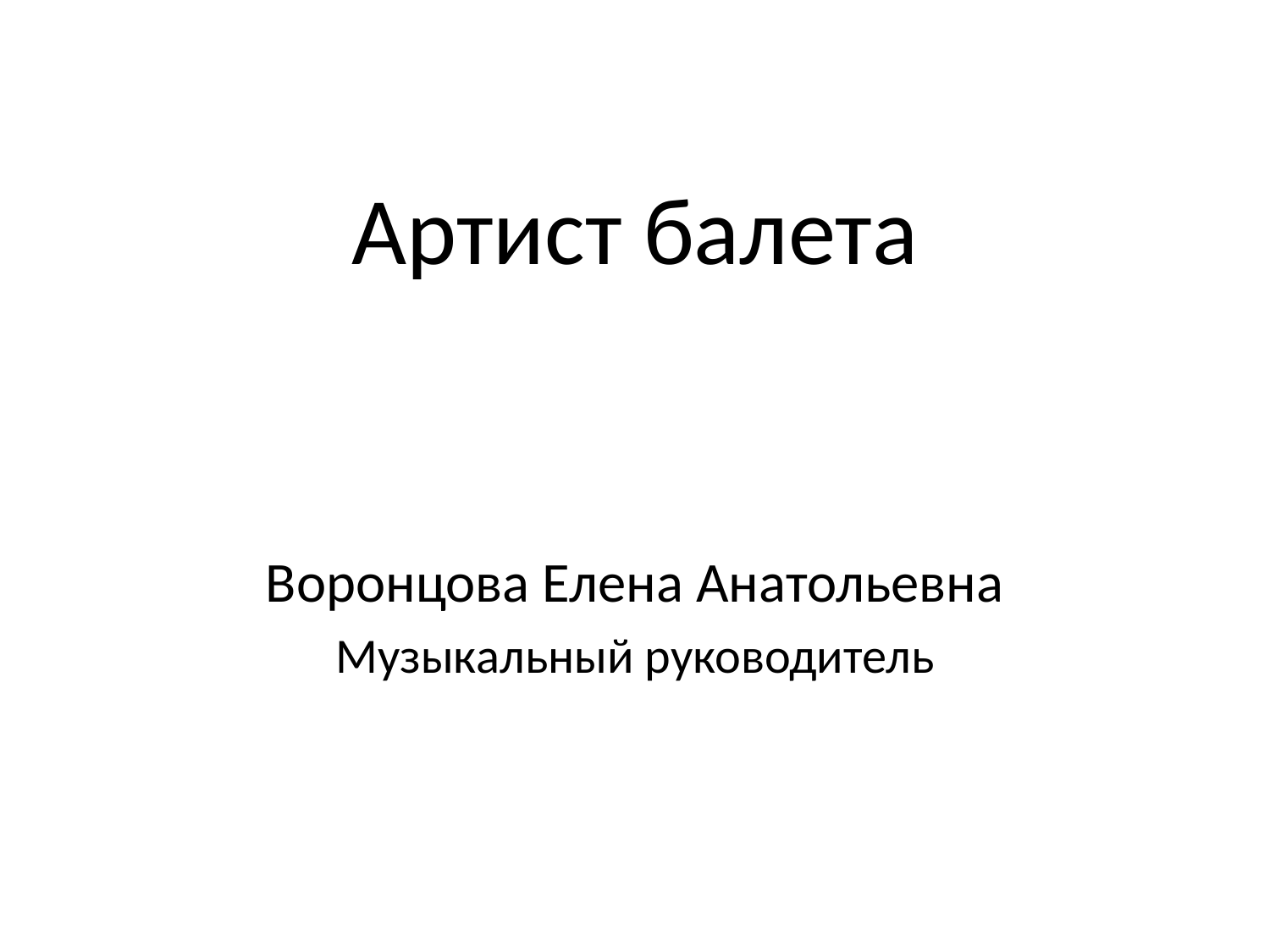

# Артист балета
Воронцова Елена Анатольевна
Музыкальный руководитель